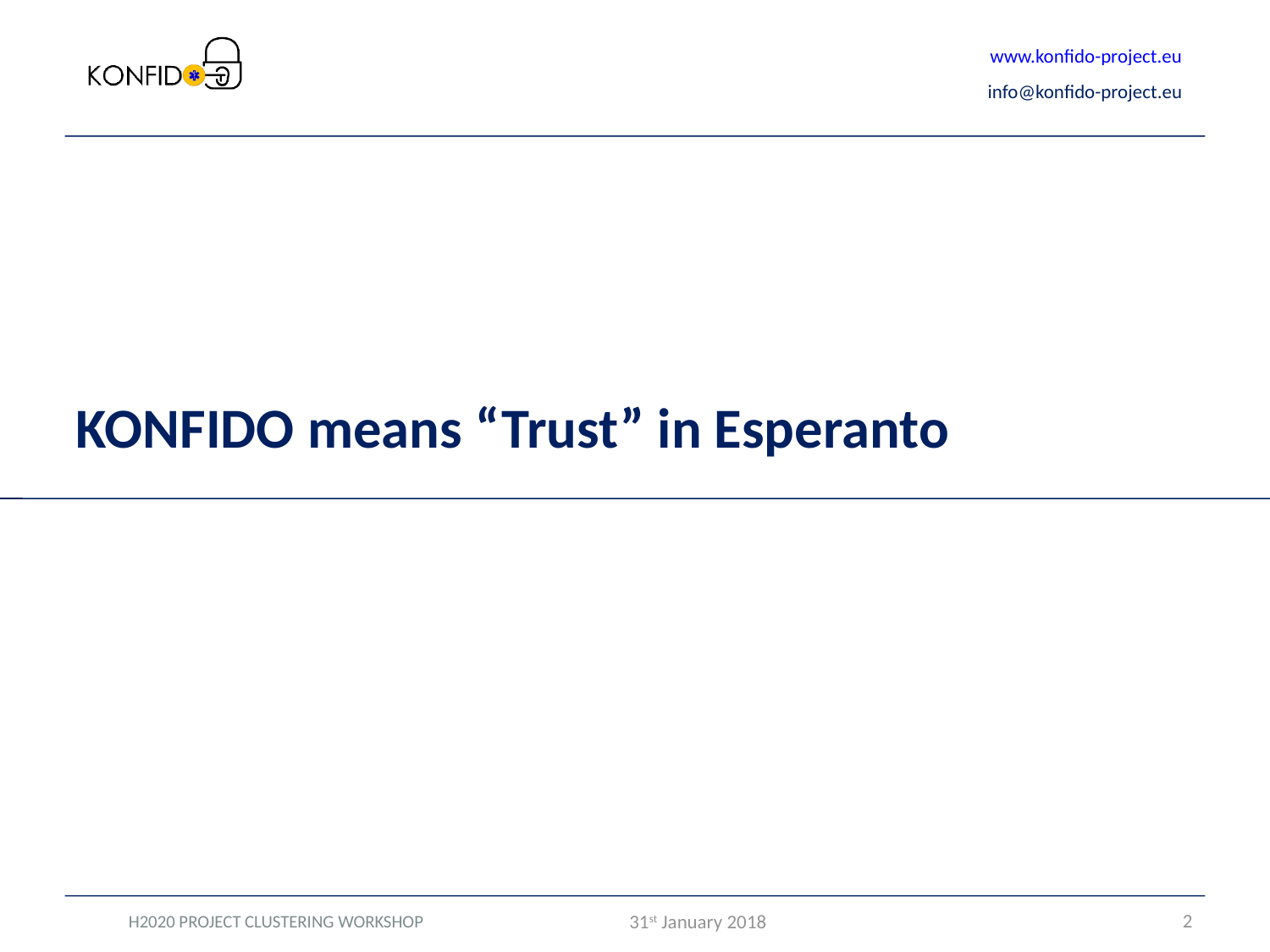

KONFIDO means “Trust” in Esperanto
H2020 PROJECT CLUSTERING WORKSHOP
2
31st January 2018